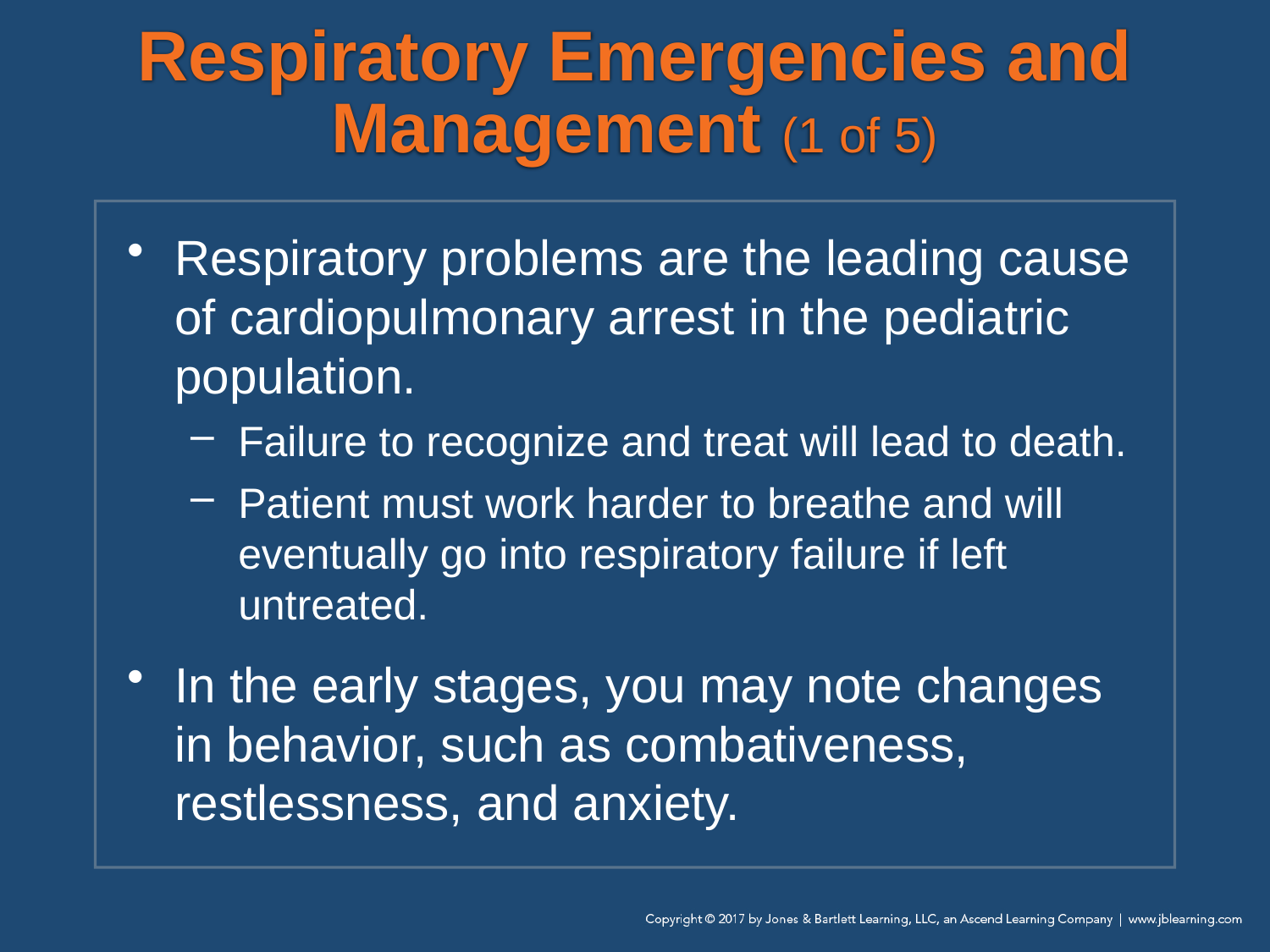

# Respiratory Emergencies and Management (1 of 5)
Respiratory problems are the leading cause of cardiopulmonary arrest in the pediatric population.
Failure to recognize and treat will lead to death.
Patient must work harder to breathe and will eventually go into respiratory failure if left untreated.
In the early stages, you may note changes in behavior, such as combativeness, restlessness, and anxiety.